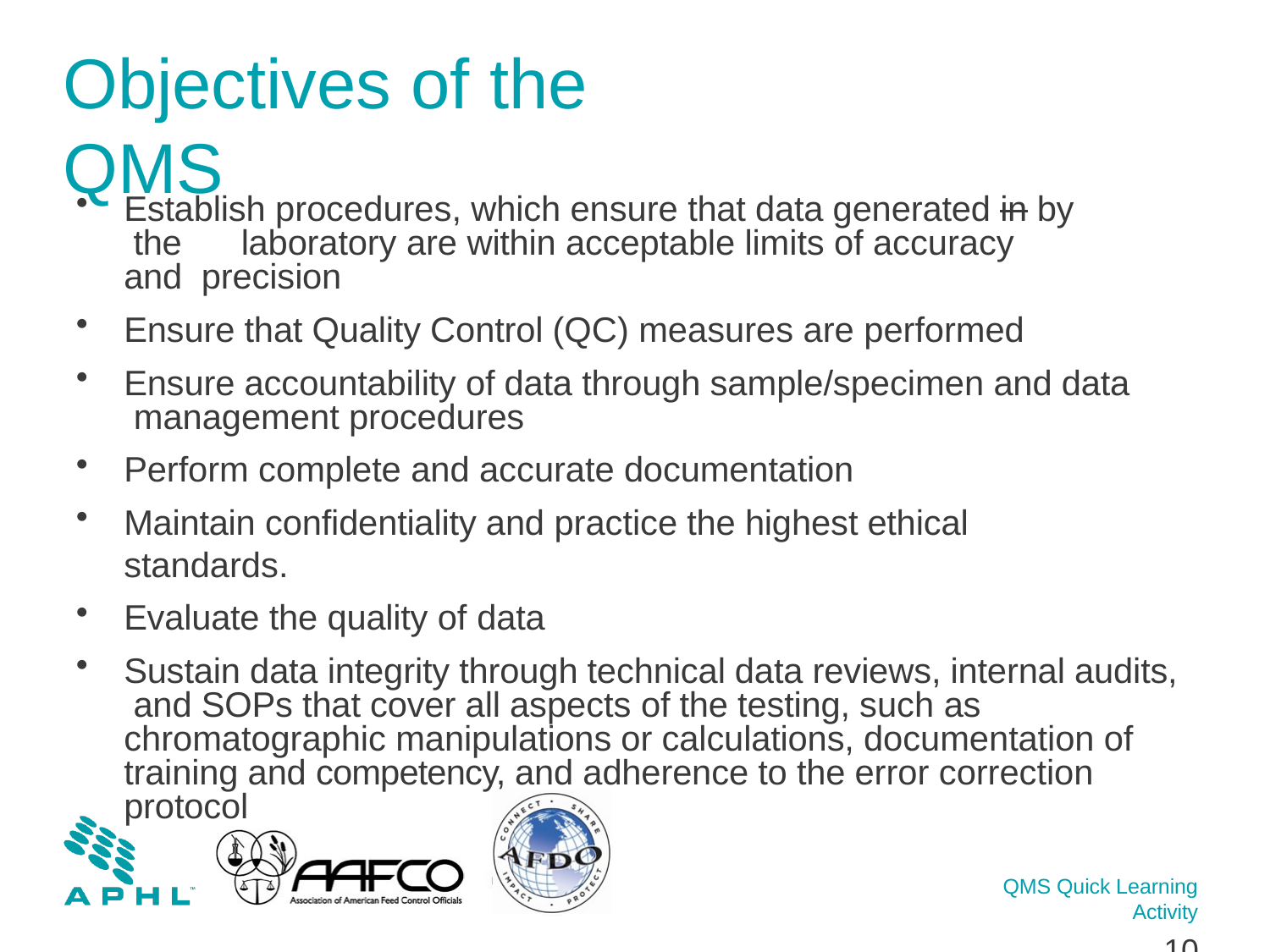

# Objectives of the QMS
Establish procedures, which ensure that data generated in by  the	laboratory are within acceptable limits of accuracy and  precision
Ensure that Quality Control (QC) measures are performed
Ensure accountability of data through sample/specimen and data  management procedures
Perform complete and accurate documentation
Maintain confidentiality and practice the highest ethical standards.
Evaluate the quality of data
Sustain data integrity through technical data reviews, internal audits,  and SOPs that cover all aspects of the testing, such as  chromatographic manipulations or calculations, documentation of  training and competency, and adherence to the error correction  protocol

QMS Quick Learning Activity
10